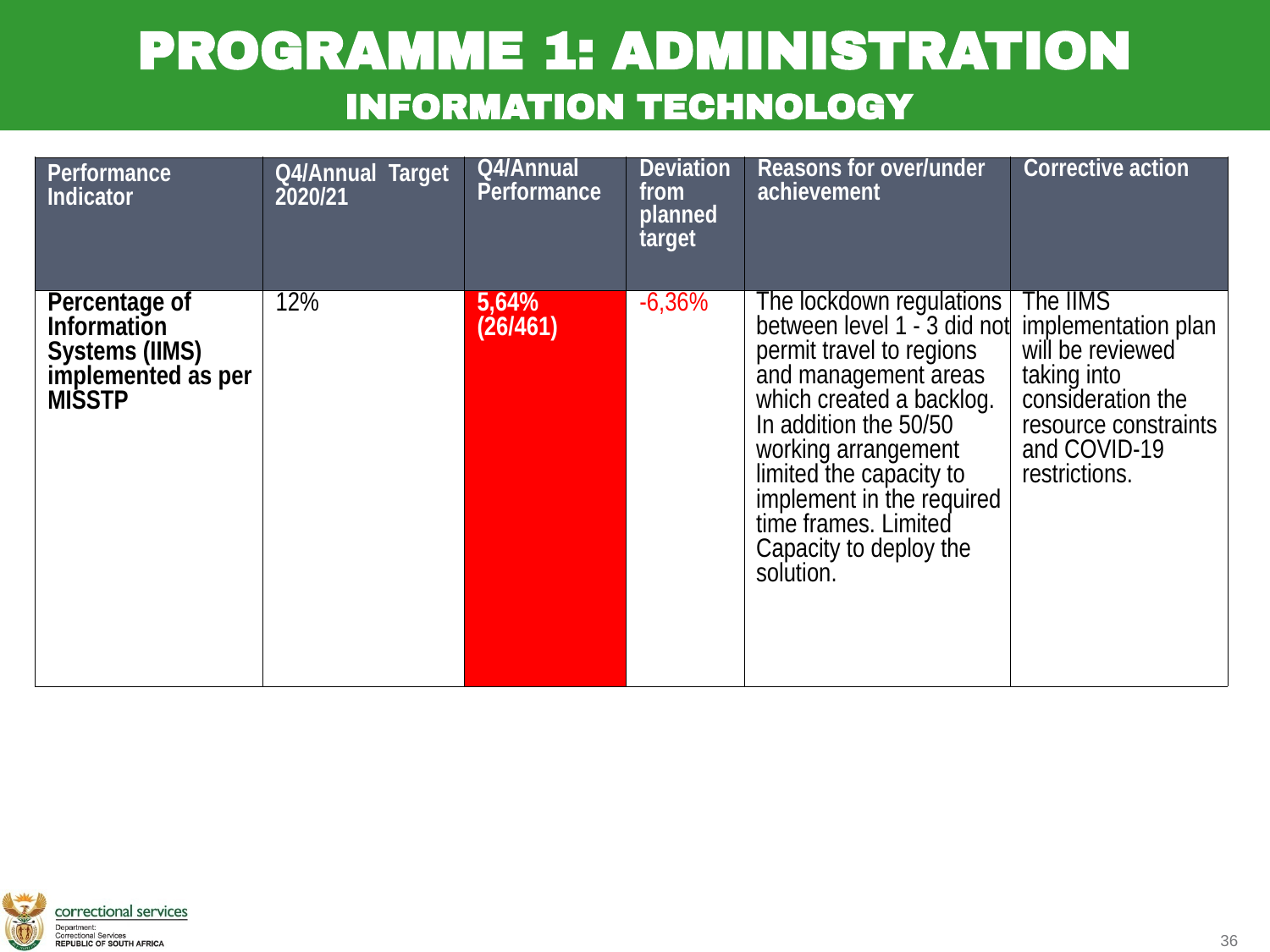

PROGRAMME 1: ADMINISTRATION
INFORMATION TECHNOLOGY
| Performance Indicator | Q4/Annual Target 2020/21 | Q4/Annual Performance | Deviation from planned target | Reasons for over/under achievement | Corrective action |
| --- | --- | --- | --- | --- | --- |
| Percentage of Information Systems (IIMS) implemented as per MISSTP | 12% | 5,64% (26/461) | -6,36% | The lockdown regulations between level 1 - 3 did not permit travel to regions and management areas which created a backlog. In addition the 50/50 working arrangement limited the capacity to implement in the required time frames. Limited Capacity to deploy the solution. | The IIMS implementation plan will be reviewed taking into consideration the resource constraints and COVID-19 restrictions. |